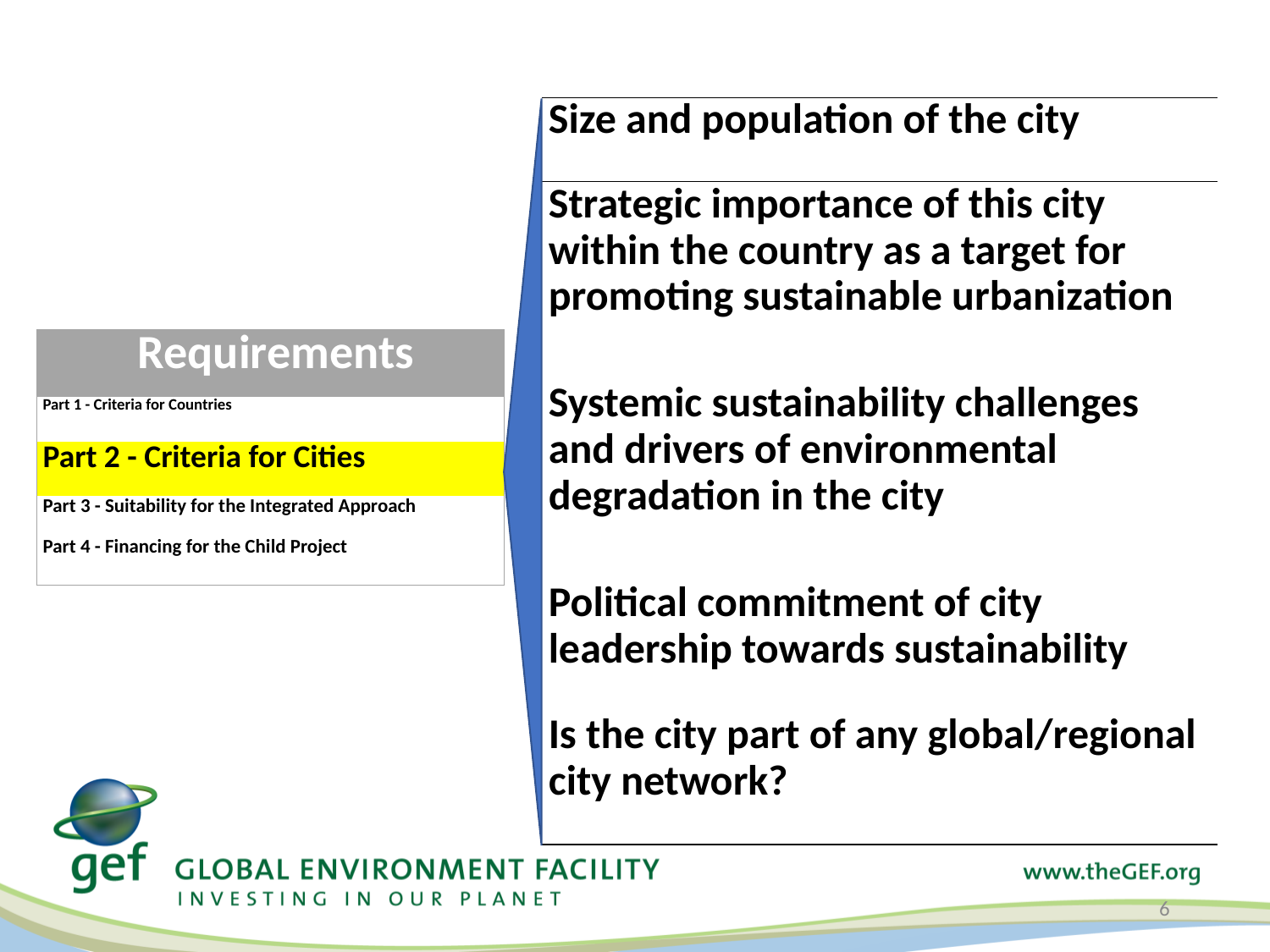

| Size and population of the city |
| --- |
| Strategic importance of this city within the country as a target for promoting sustainable urbanization |
| Systemic sustainability challenges and drivers of environmental degradation in the city |
| Political commitment of city leadership towards sustainability |
| Is the city part of any global/regional city network? |
| Requirements |
| --- |
| Part 1 - Criteria for Countries |
| Part 2 - Criteria for Cities |
| Part 3 - Suitability for the Integrated Approach |
| Part 4 - Financing for the Child Project |

6